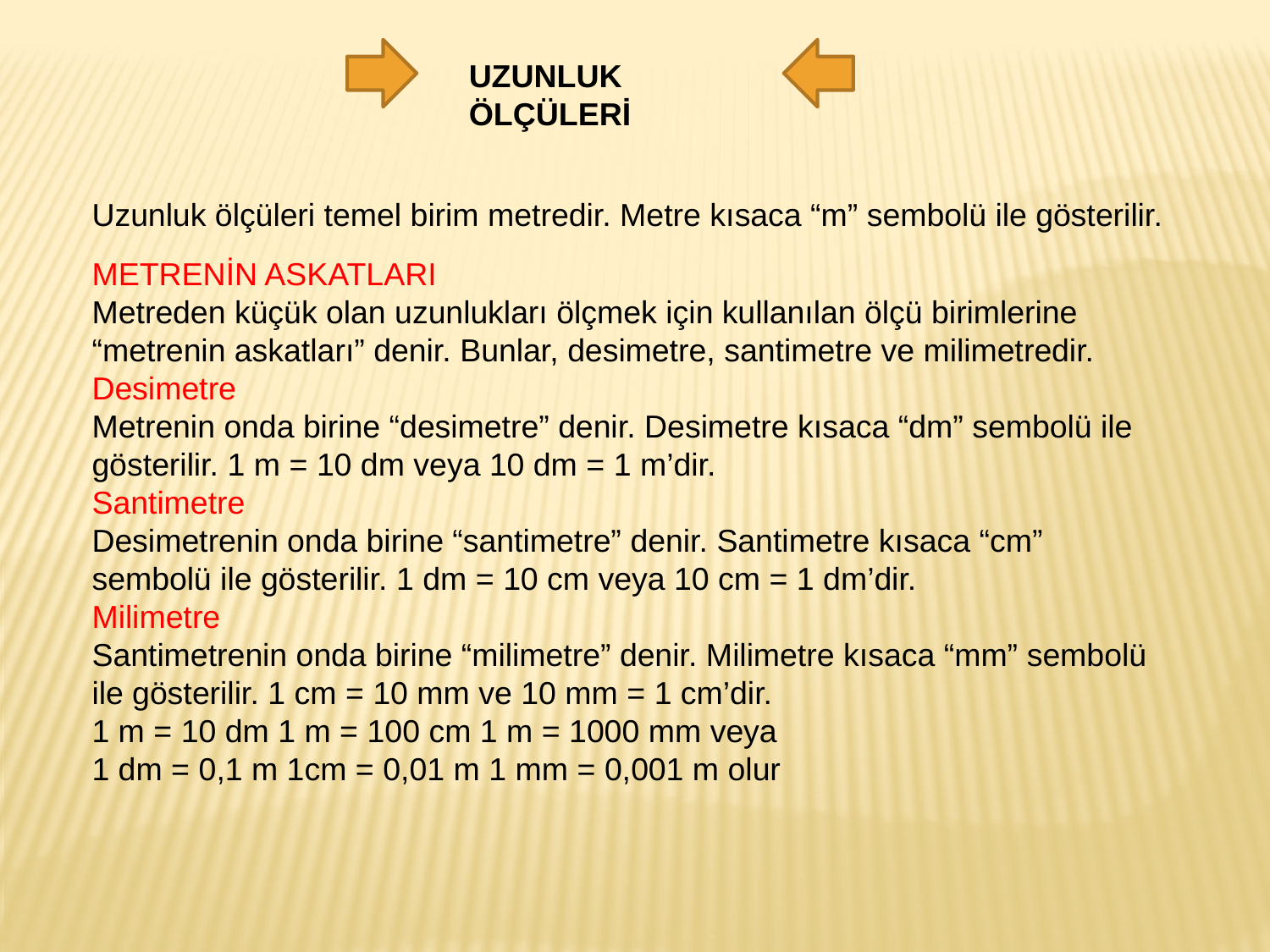

UZUNLUK ÖLÇÜLERİ
Uzunluk ölçüleri temel birim metredir. Metre kısaca “m” sembolü ile gösterilir.
METRENİN ASKATLARI
Metreden küçük olan uzunlukları ölçmek için kullanılan ölçü birimlerine “metrenin askatları” denir. Bunlar, desimetre, santimetre ve milimetredir.
Desimetre
Metrenin onda birine “desimetre” denir. Desimetre kısaca “dm” sembolü ile gösterilir. 1 m = 10 dm veya 10 dm = 1 m’dir.
Santimetre
Desimetrenin onda birine “santimetre” denir. Santimetre kısaca “cm” sembolü ile gösterilir. 1 dm = 10 cm veya 10 cm = 1 dm’dir.
Milimetre
Santimetrenin onda birine “milimetre” denir. Milimetre kısaca “mm” sembolü ile gösterilir. 1 cm = 10 mm ve 10 mm = 1 cm’dir.
1 m = 10 dm 1 m = 100 cm 1 m = 1000 mm veya
1 dm = 0,1 m 1cm = 0,01 m 1 mm = 0,001 m olur